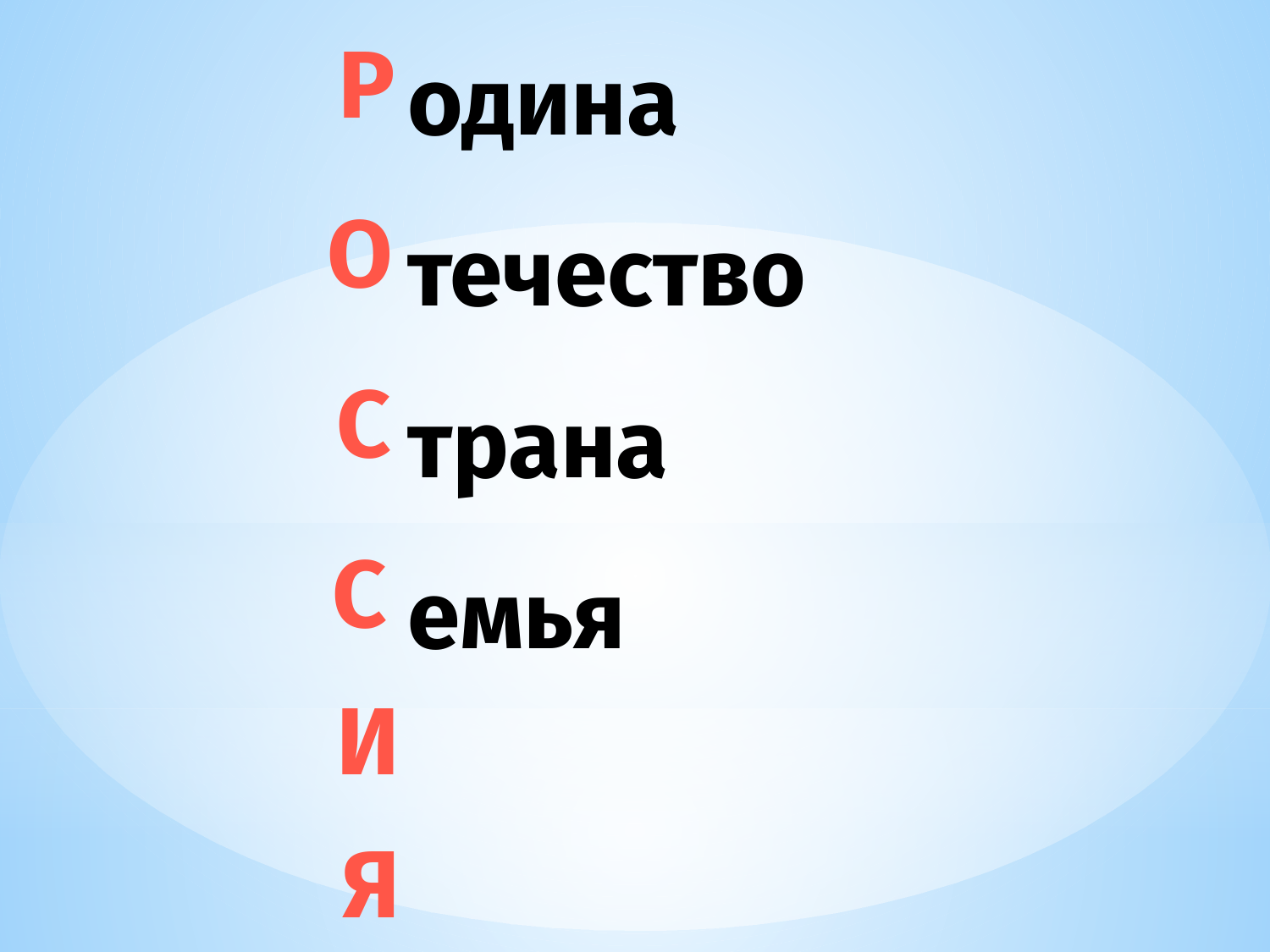

# одина течество трана емья
Р
О
С
С
И
Я